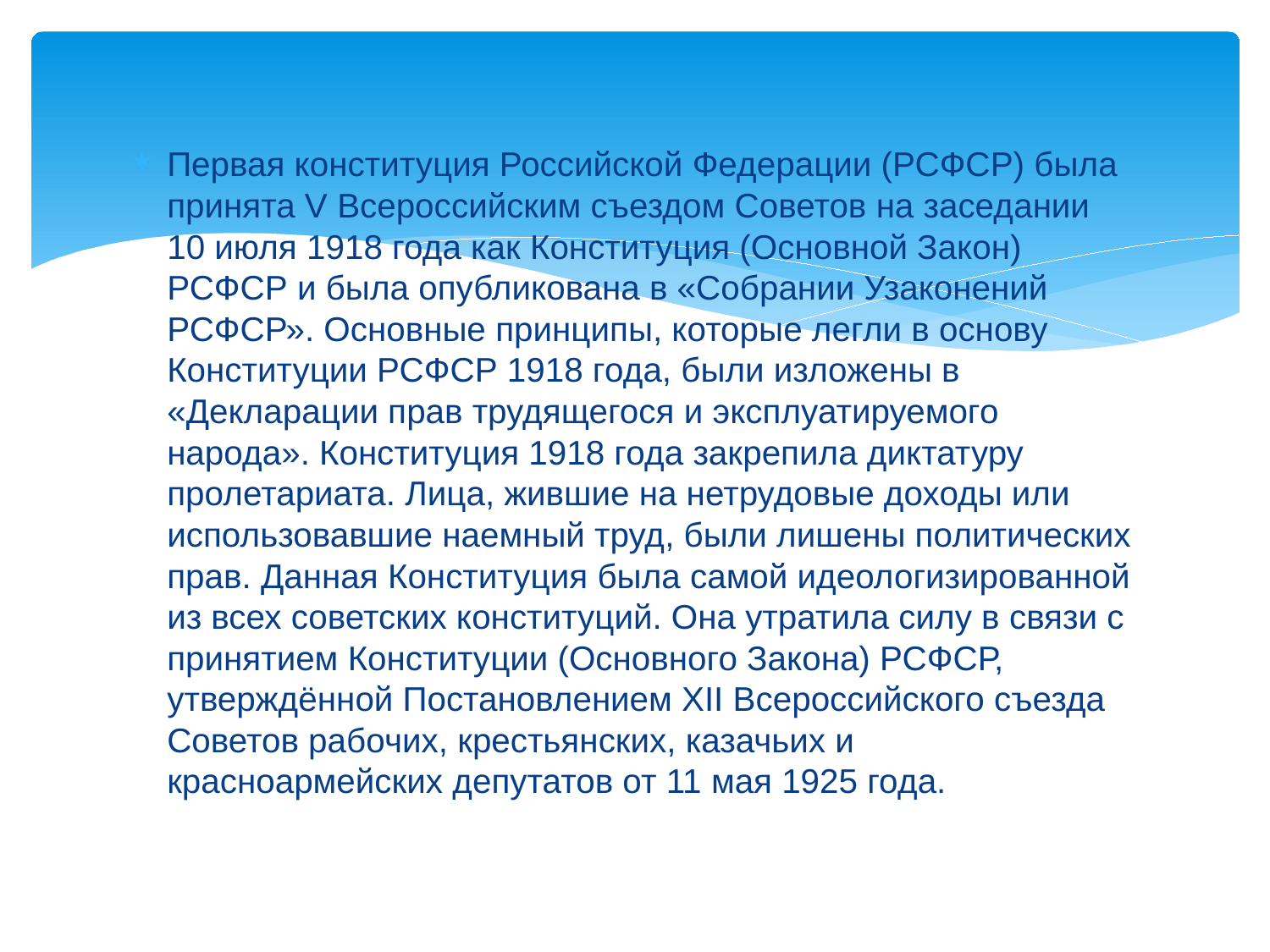

Первая конституция Российской Федерации (РСФСР) была принята V Всероссийским съездом Советов на заседании 10 июля 1918 года как Конституция (Основной Закон) РСФСР и была опубликована в «Собрании Узаконений РСФСР». Основные принципы, которые легли в основу Конституции РСФСР 1918 года, были изложены в «Декларации прав трудящегося и эксплуатируемого народа». Конституция 1918 года закрепила диктатуру пролетариата. Лица, жившие на нетрудовые доходы или использовавшие наемный труд, были лишены политических прав. Данная Конституция была самой идеологизированной из всех советских конституций. Она утратила силу в связи с принятием Конституции (Основного Закона) РСФСР, утверждённой Постановлением XII Всероссийского съезда Советов рабочих, крестьянских, казачьих и красноармейских депутатов от 11 мая 1925 года.